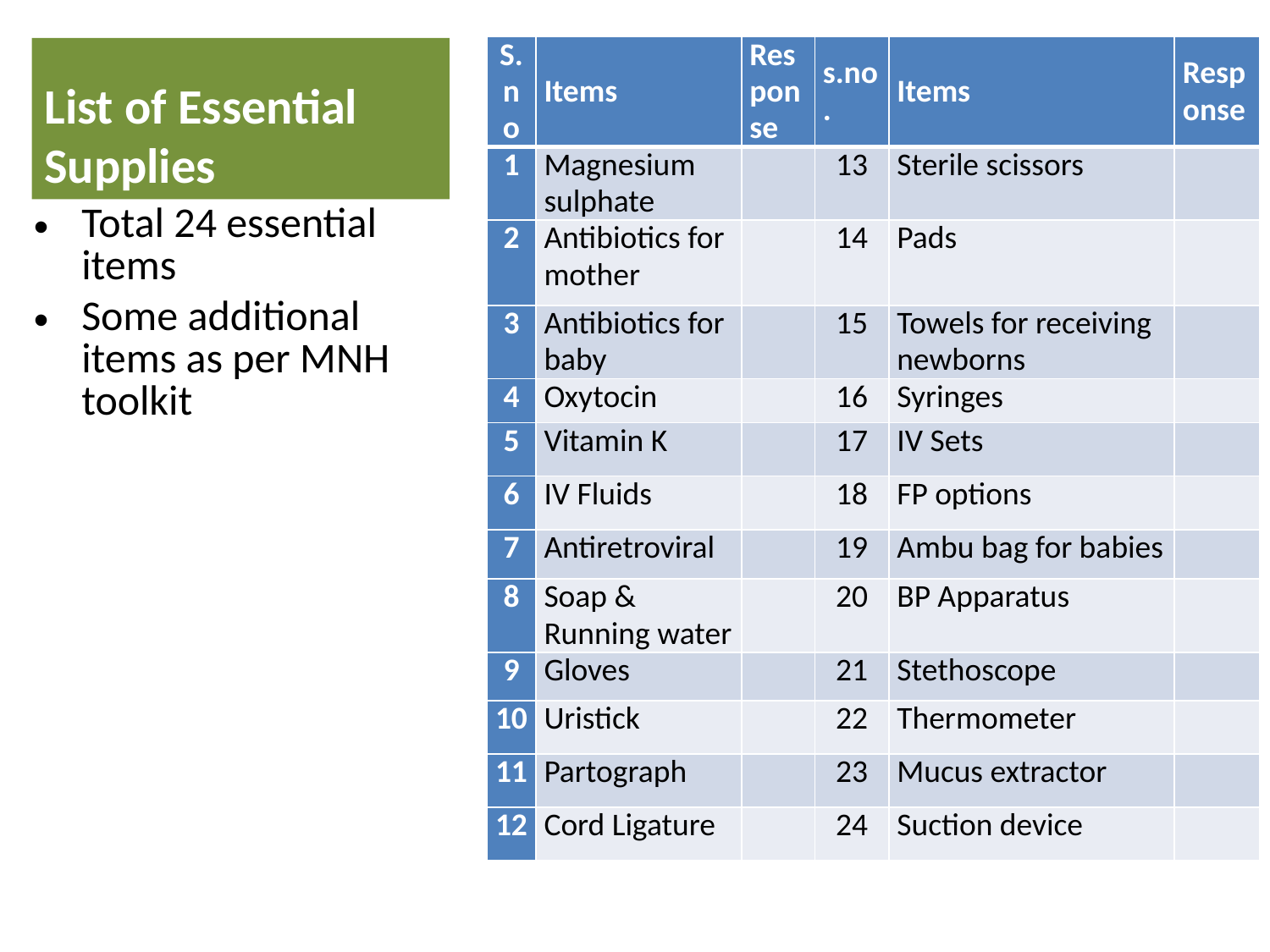

| S.no | Items | Response | s.no. | Items | Response |
| --- | --- | --- | --- | --- | --- |
| 1 | Magnesium sulphate |  | 13 | Sterile scissors |  |
| 2 | Antibiotics for mother |  | 14 | Pads |  |
| 3 | Antibiotics for baby |  | 15 | Towels for receiving newborns |  |
| 4 | Oxytocin |  | 16 | Syringes |  |
| 5 | Vitamin K |  | 17 | IV Sets |  |
| 6 | IV Fluids |  | 18 | FP options |  |
| 7 | Antiretroviral |  | 19 | Ambu bag for babies |  |
| 8 | Soap & Running water |  | 20 | BP Apparatus |  |
| 9 | Gloves |  | 21 | Stethoscope |  |
| 10 | Uristick |  | 22 | Thermometer |  |
| 11 | Partograph |  | 23 | Mucus extractor |  |
| 12 | Cord Ligature |  | 24 | Suction device |  |
# List of Essential Supplies
Total 24 essential items
Some additional items as per MNH toolkit